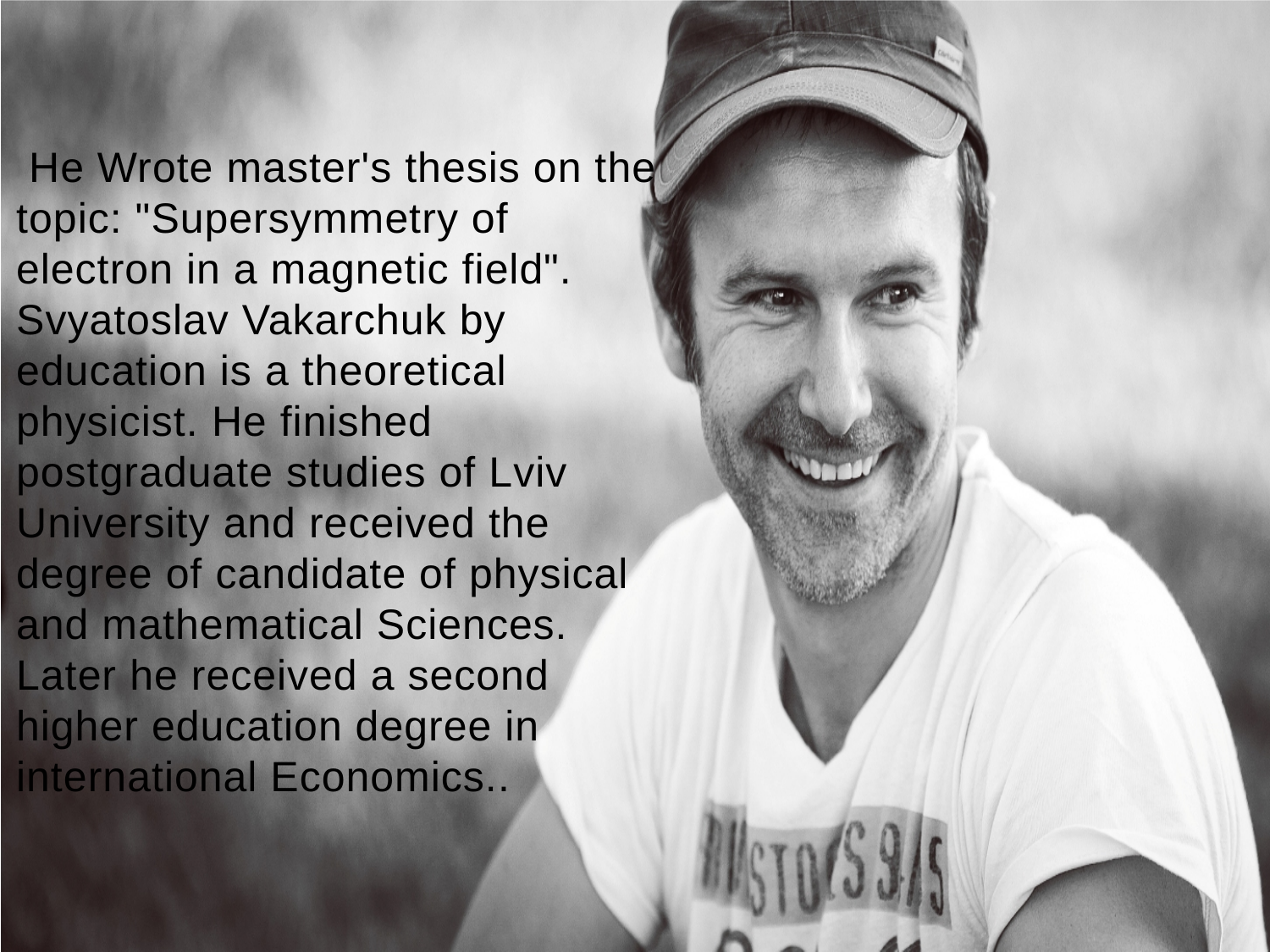

# He Wrote master's thesis on the topic: "Supersymmetry of electron in a magnetic field". Svyatoslav Vakarchuk by education is a theoretical physicist. He finished postgraduate studies of Lviv University and received the degree of candidate of physical and mathematical Sciences. Later he received a second higher education degree in international Economics..